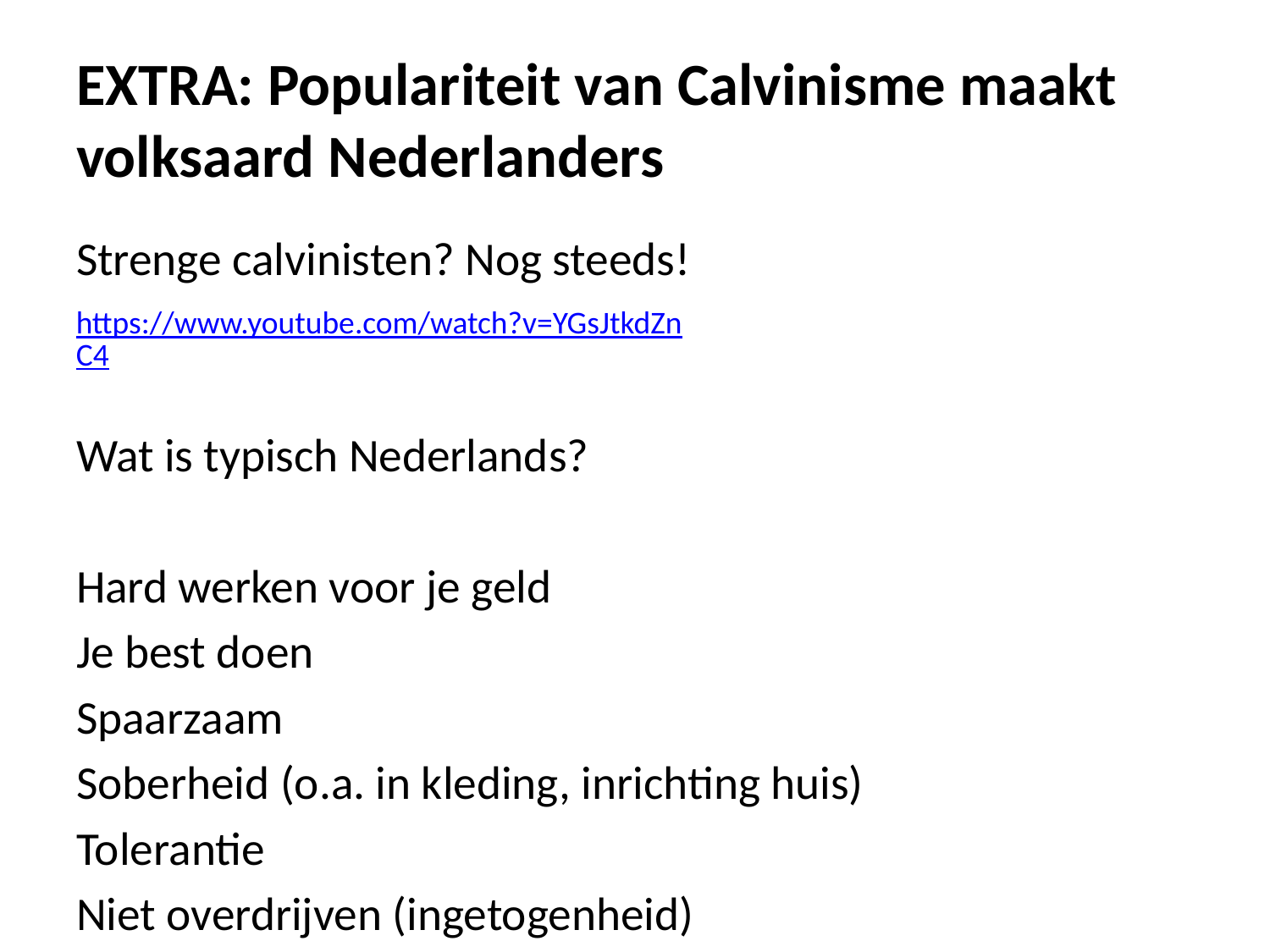

# EXTRA: Populariteit van Calvinisme maakt volksaard Nederlanders
Strenge calvinisten? Nog steeds!

Wat is typisch Nederlands?

Hard werken voor je geld
Je best doen
Spaarzaam
Soberheid (o.a. in kleding, inrichting huis)
Tolerantie
Niet overdrijven (ingetogenheid)

https://www.youtube.com/watch?v=YGsJtkdZnC4